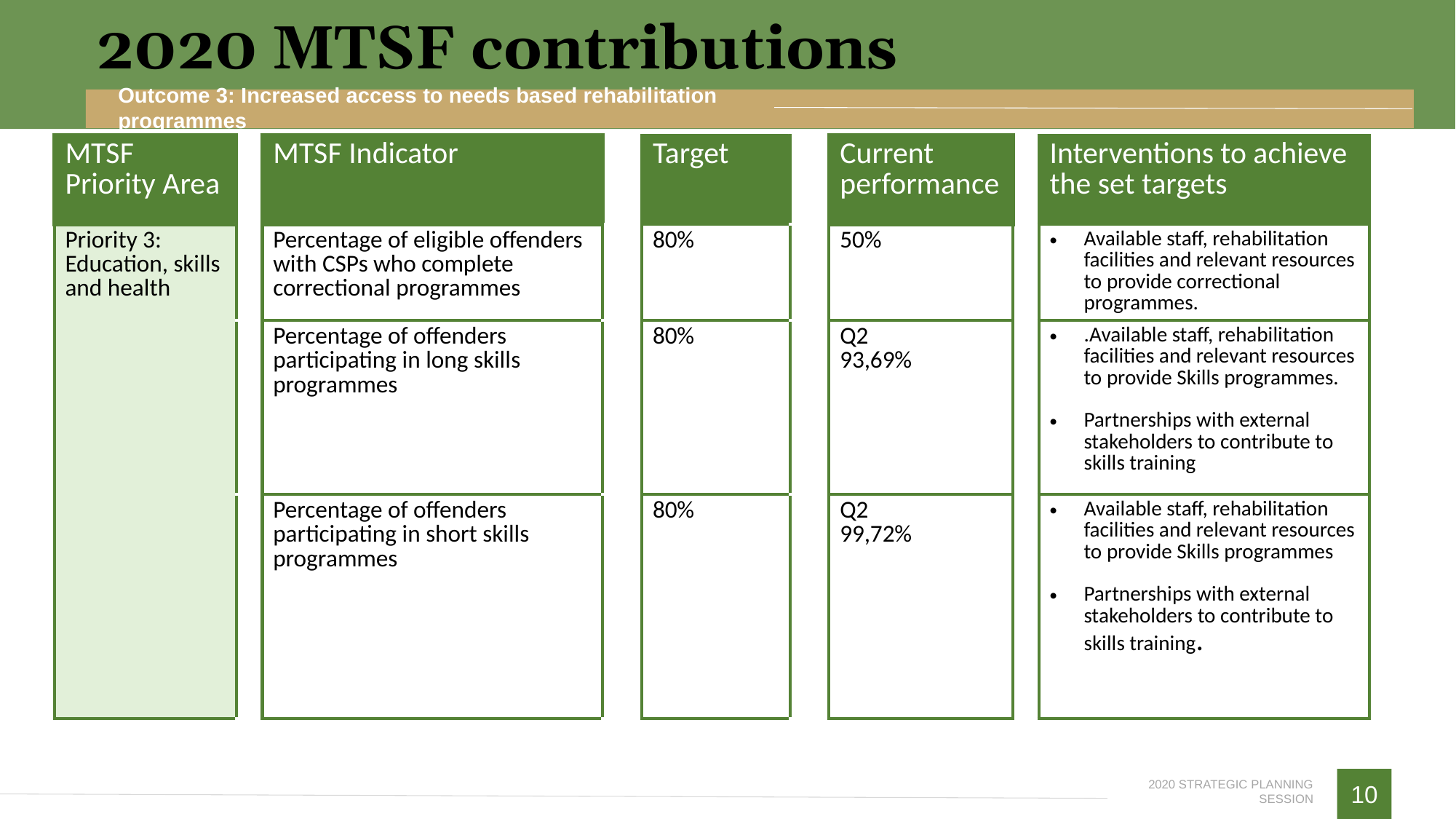

2020 MTSF contributions
| MTSF Priority Area |  | MTSF Indicator |  | Target |  | Current performance |  | Interventions to achieve the set targets |
| --- | --- | --- | --- | --- | --- | --- | --- | --- |
| Priority 3: Education, skills and health |  | Percentage of eligible offenders with CSPs who complete correctional programmes |  | 80% |  | 50% |  | Available staff, rehabilitation facilities and relevant resources to provide correctional programmes. |
|  |  | Percentage of offenders participating in long skills programmes |  | 80% |  | Q2 93,69% |  | .Available staff, rehabilitation facilities and relevant resources to provide Skills programmes. Partnerships with external stakeholders to contribute to skills training |
|  |  | Percentage of offenders participating in short skills programmes |  | 80% |  | Q2 99,72% |  | Available staff, rehabilitation facilities and relevant resources to provide Skills programmes Partnerships with external stakeholders to contribute to skills training. |